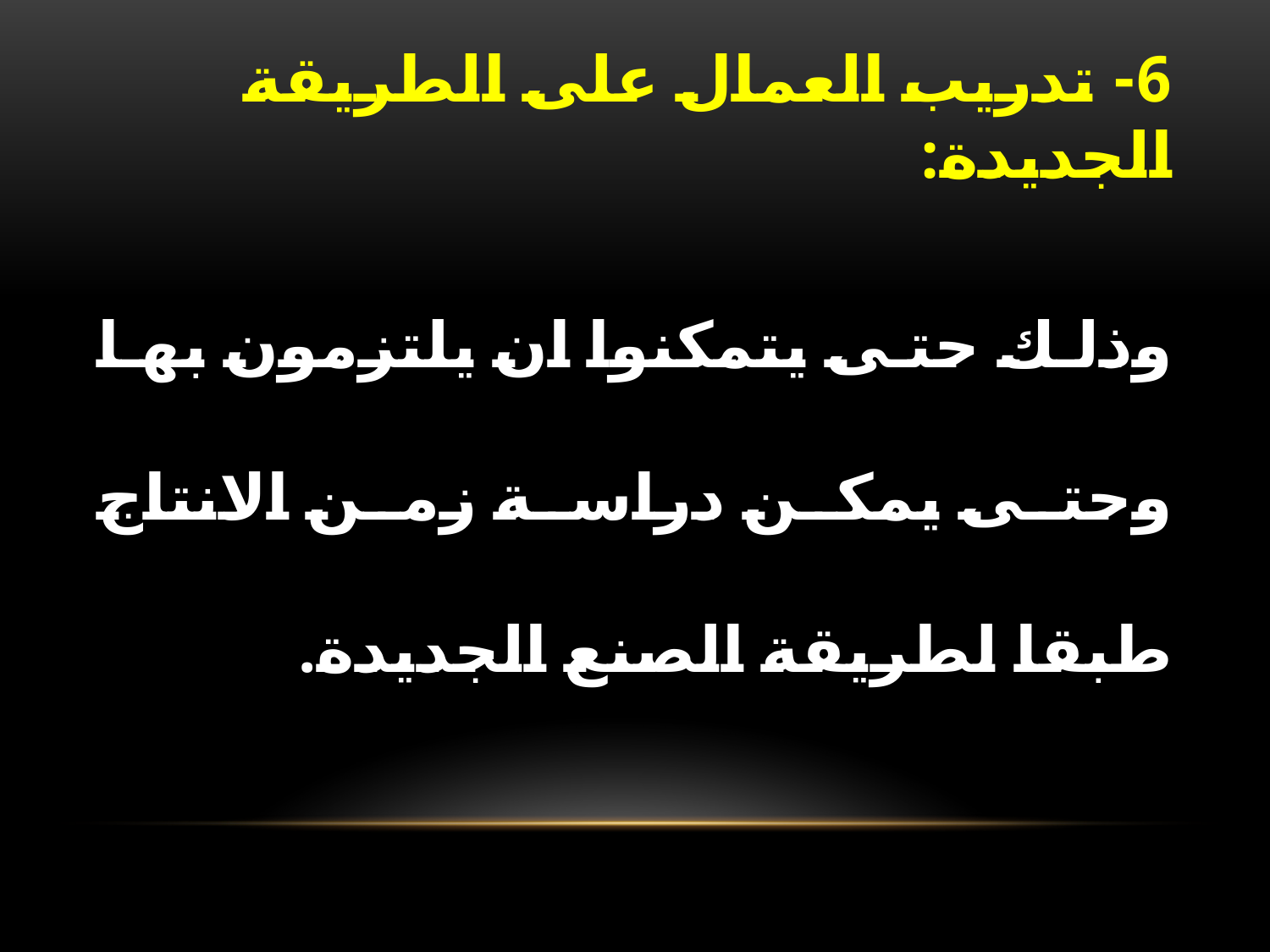

# 6- تدريب العمال على الطريقة الجديدة:
وذلك حتى يتمكنوا ان يلتزمون بها وحتى يمكن دراسة زمن الانتاج طبقا لطريقة الصنع الجديدة.